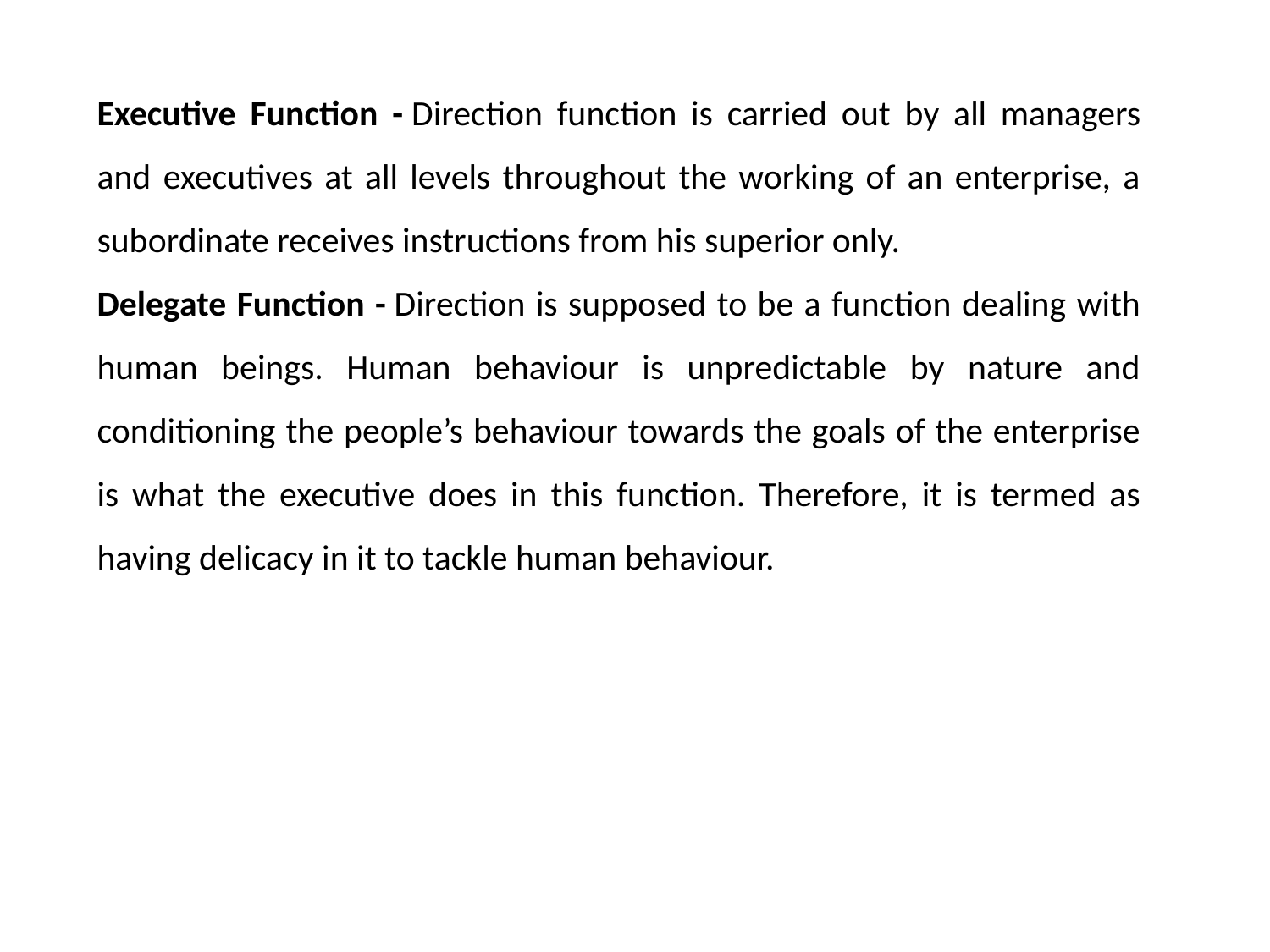

Executive Function - Direction function is carried out by all managers and executives at all levels throughout the working of an enterprise, a subordinate receives instructions from his superior only.
Delegate Function - Direction is supposed to be a function dealing with human beings. Human behaviour is unpredictable by nature and conditioning the people’s behaviour towards the goals of the enterprise is what the executive does in this function. Therefore, it is termed as having delicacy in it to tackle human behaviour.